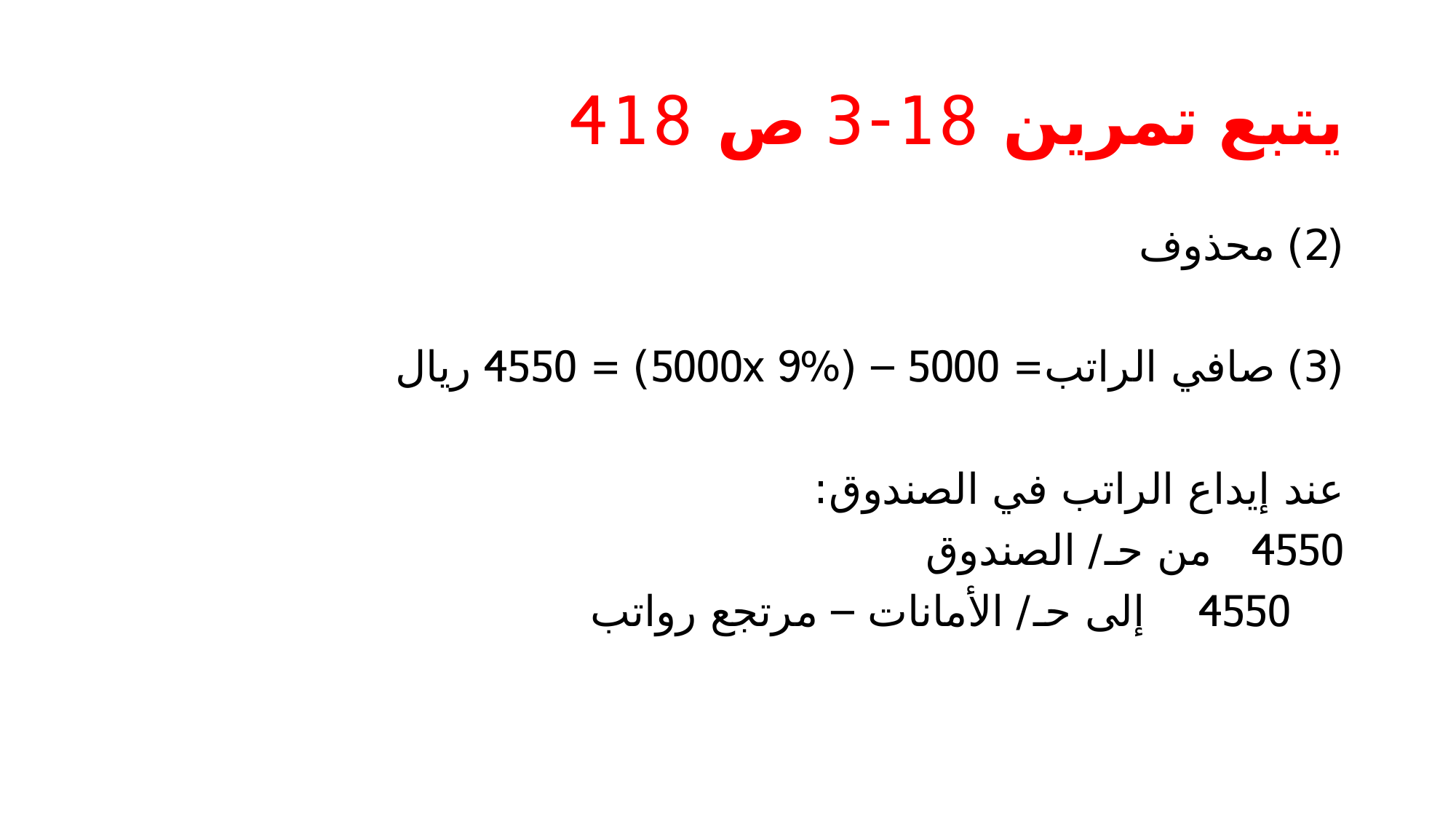

# يتبع تمرين 18-3 ص 418
(2) محذوف

(3) صافي الراتب= 5000 – (5000x 9%) = 4550 ريال

عند إيداع الراتب في الصندوق:
4550   من حـ/ الصندوق
    4550    إلى حـ/ الأمانات – مرتجع رواتب